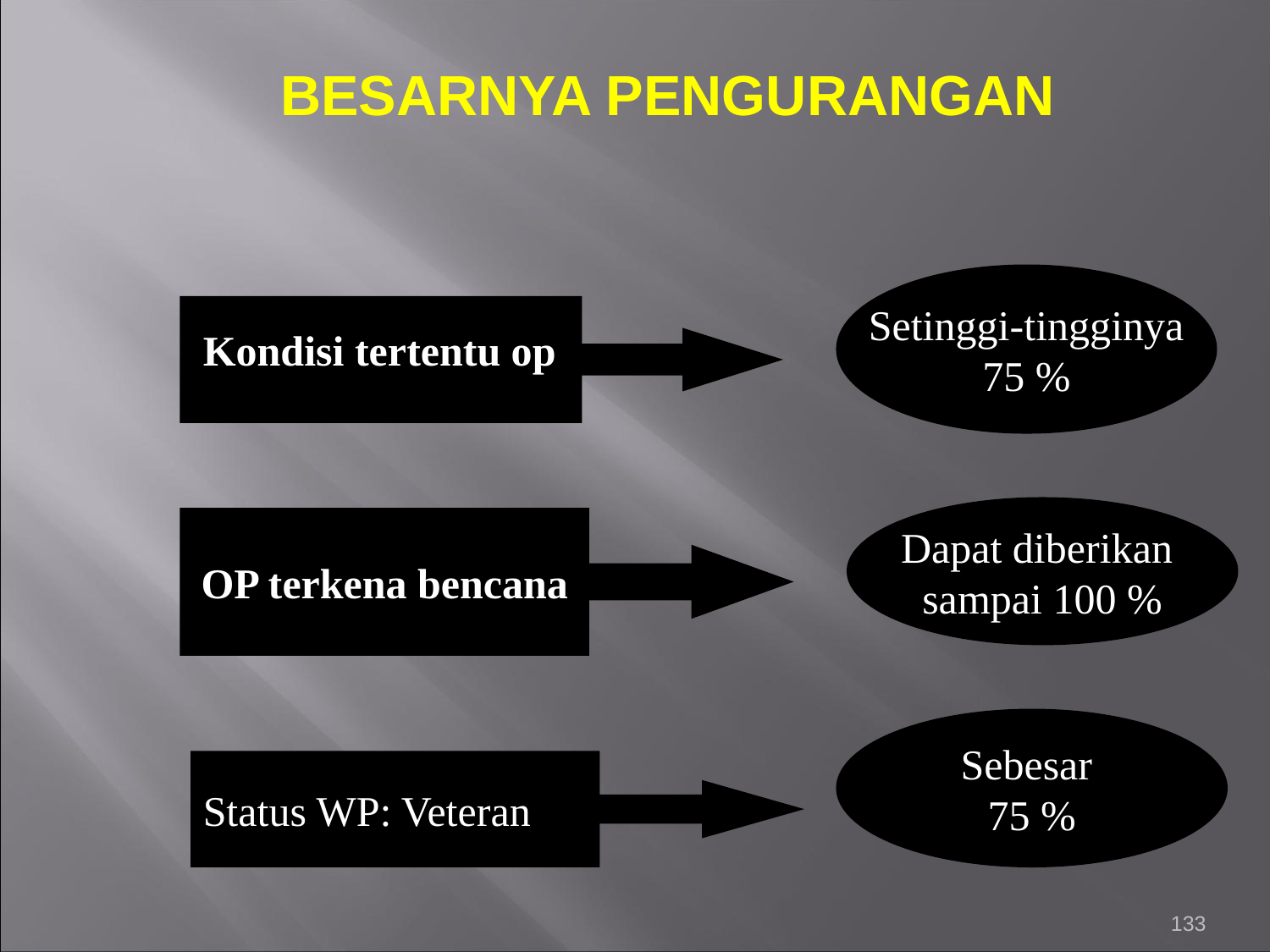

BESARNYA PENGURANGAN
Setinggi-tingginya
75 %

Kondisi tertentu op
Dapat diberikan
sampai 100 %
OP terkena bencana
Sebesar
75 %
Status WP: Veteran
133